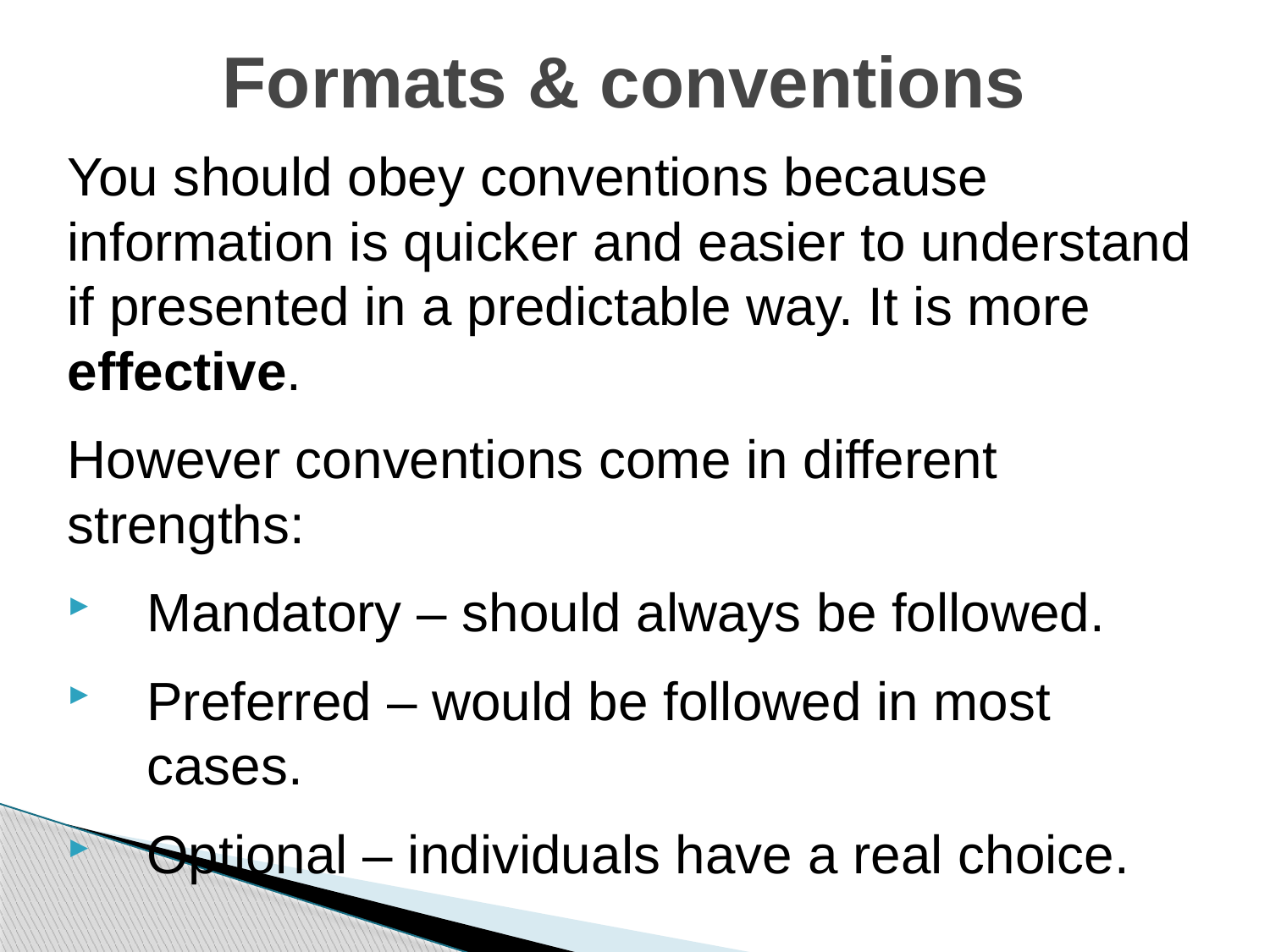

# Formats & conventions
You should obey conventions because information is quicker and easier to understand if presented in a predictable way. It is more effective.
However conventions come in different strengths:
Mandatory – should always be followed.
Preferred – would be followed in most cases.
Optional – individuals have a real choice.